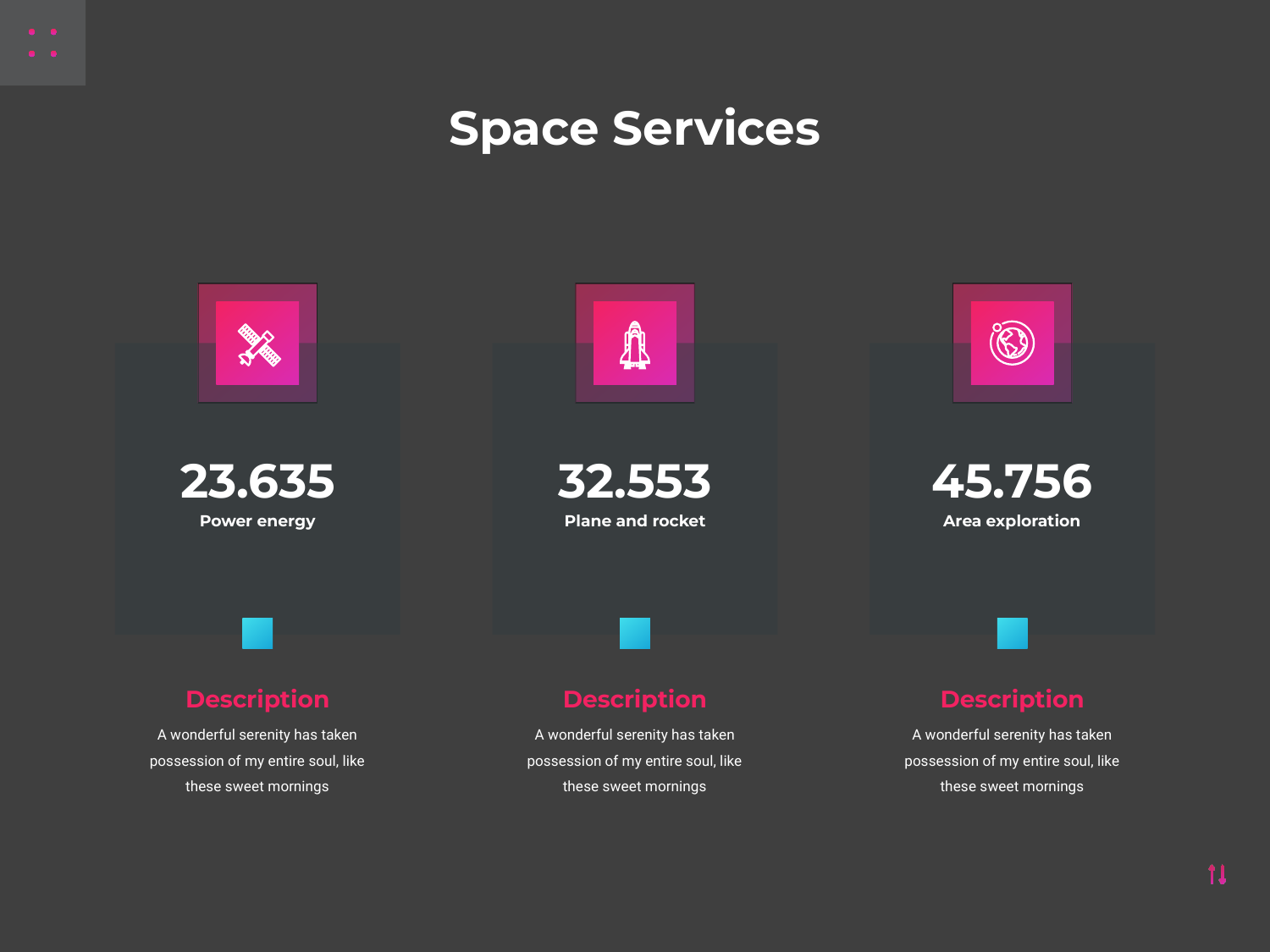

Space Services

23.635
32.553
45.756
Power energy
Plane and rocket
Area exploration

Description
Description
Description
A wonderful serenity has taken possession of my entire soul, like these sweet mornings
A wonderful serenity has taken possession of my entire soul, like these sweet mornings
A wonderful serenity has taken possession of my entire soul, like these sweet mornings